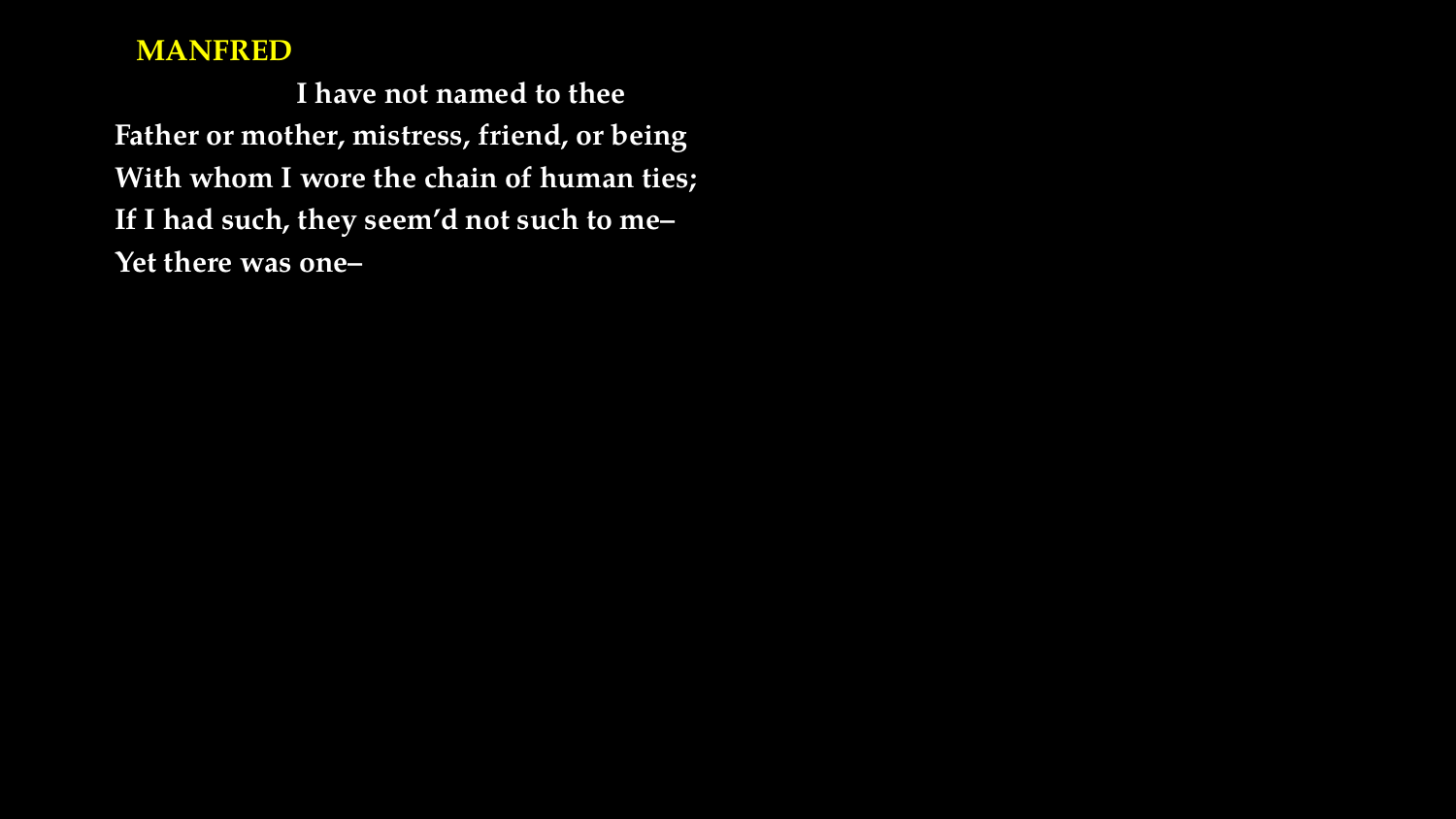

# Manfred I have not named to thee Father or mother, mistress, friend, or being With whom I wore the chain of human ties; If I had such, they seem’d not such to me– Yet there was one–